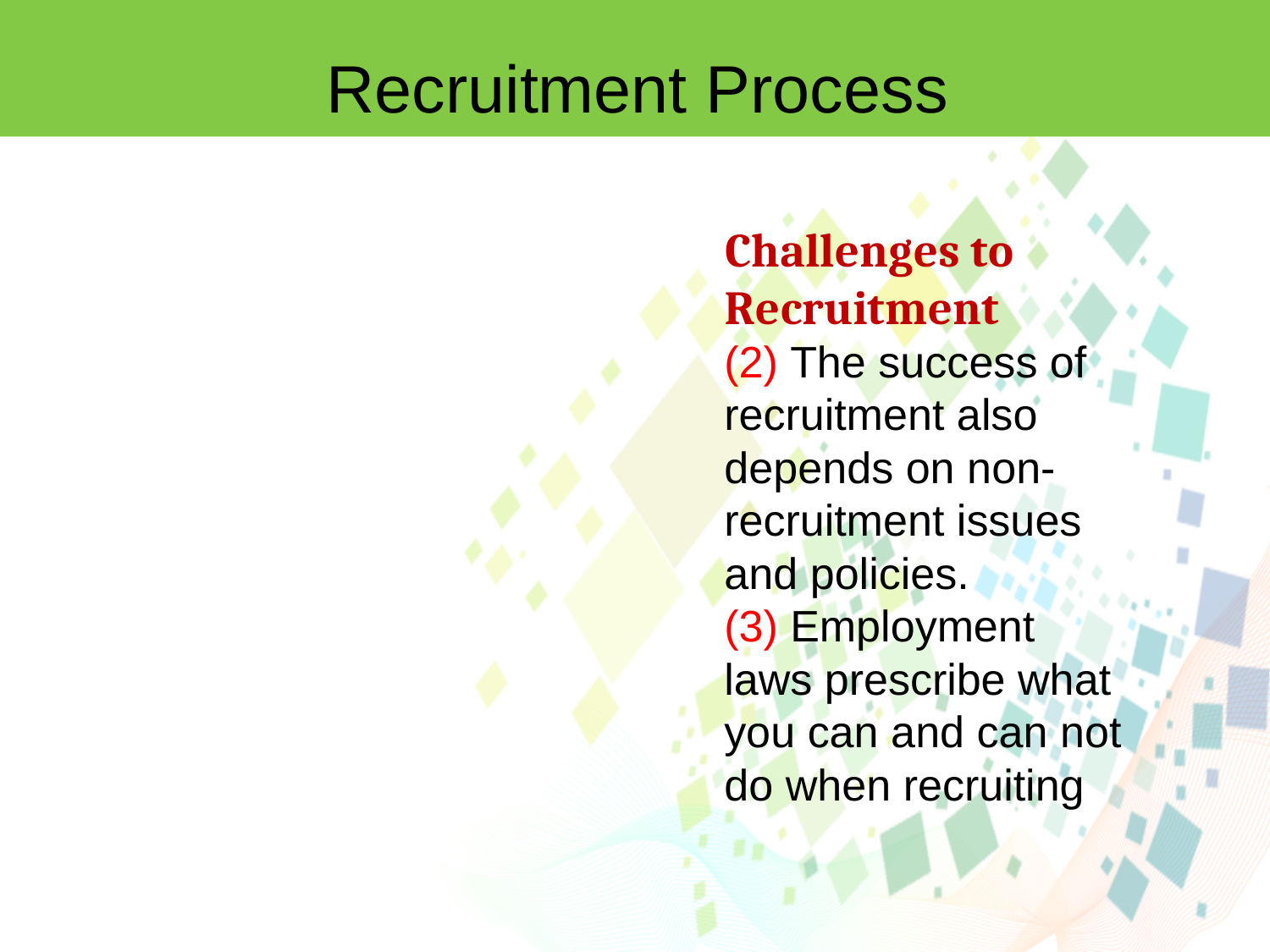

Recruitment Process
Challenges to Recruitment
(2) The success of recruitment also  depends on non-recruitment issues and policies.
(3) Employment laws prescribe what you can and can not do when recruiting